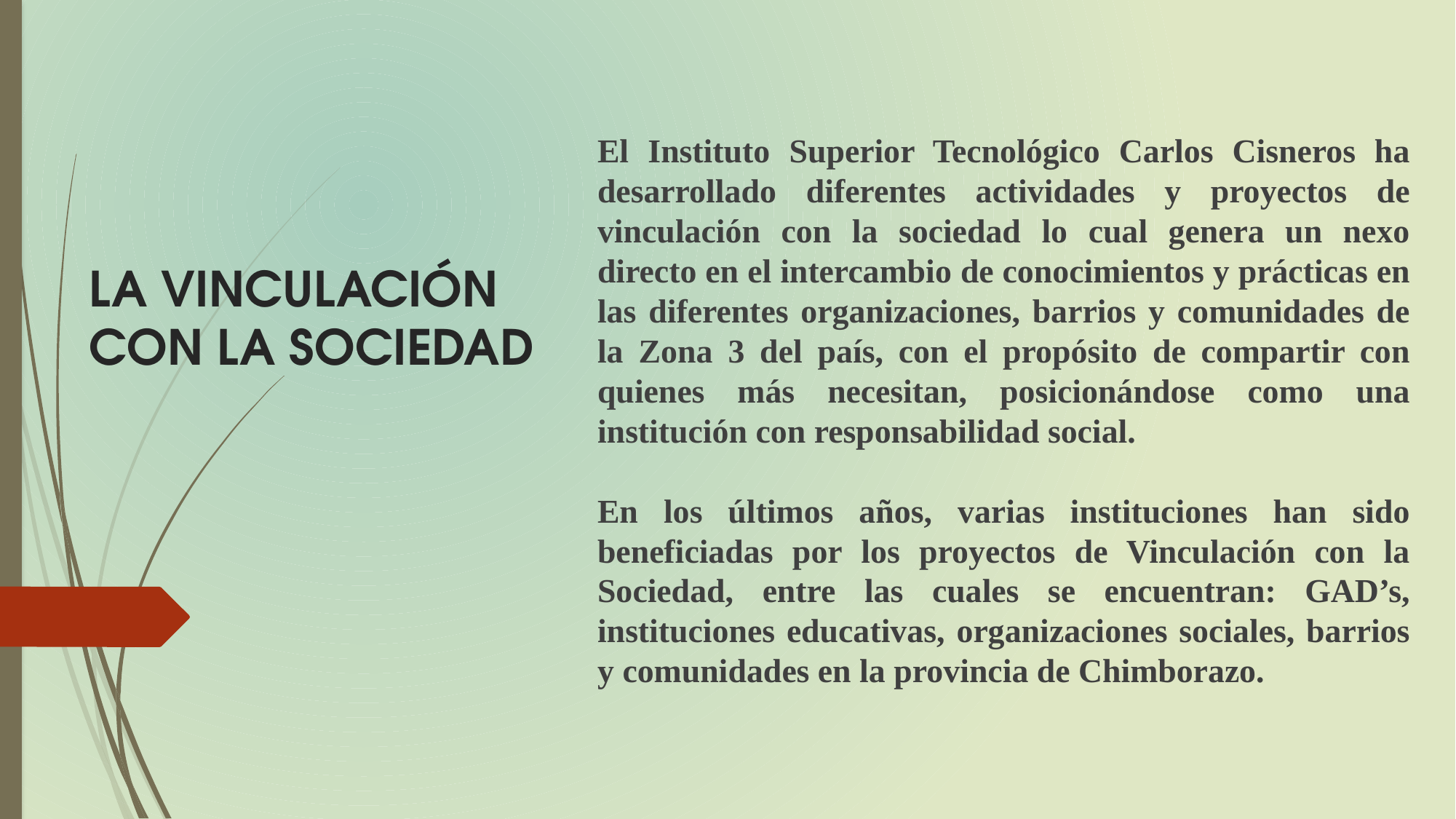

El Instituto Superior Tecnológico Carlos Cisneros ha desarrollado diferentes actividades y proyectos de vinculación con la sociedad lo cual genera un nexo directo en el intercambio de conocimientos y prácticas en las diferentes organizaciones, barrios y comunidades de la Zona 3 del país, con el propósito de compartir con quienes más necesitan, posicionándose como una institución con responsabilidad social.

En los últimos años, varias instituciones han sido beneficiadas por los proyectos de Vinculación con la Sociedad, entre las cuales se encuentran: GAD’s, instituciones educativas, organizaciones sociales, barrios y comunidades en la provincia de Chimborazo.
# LA VINCULACIÓN CON LA SOCIEDAD